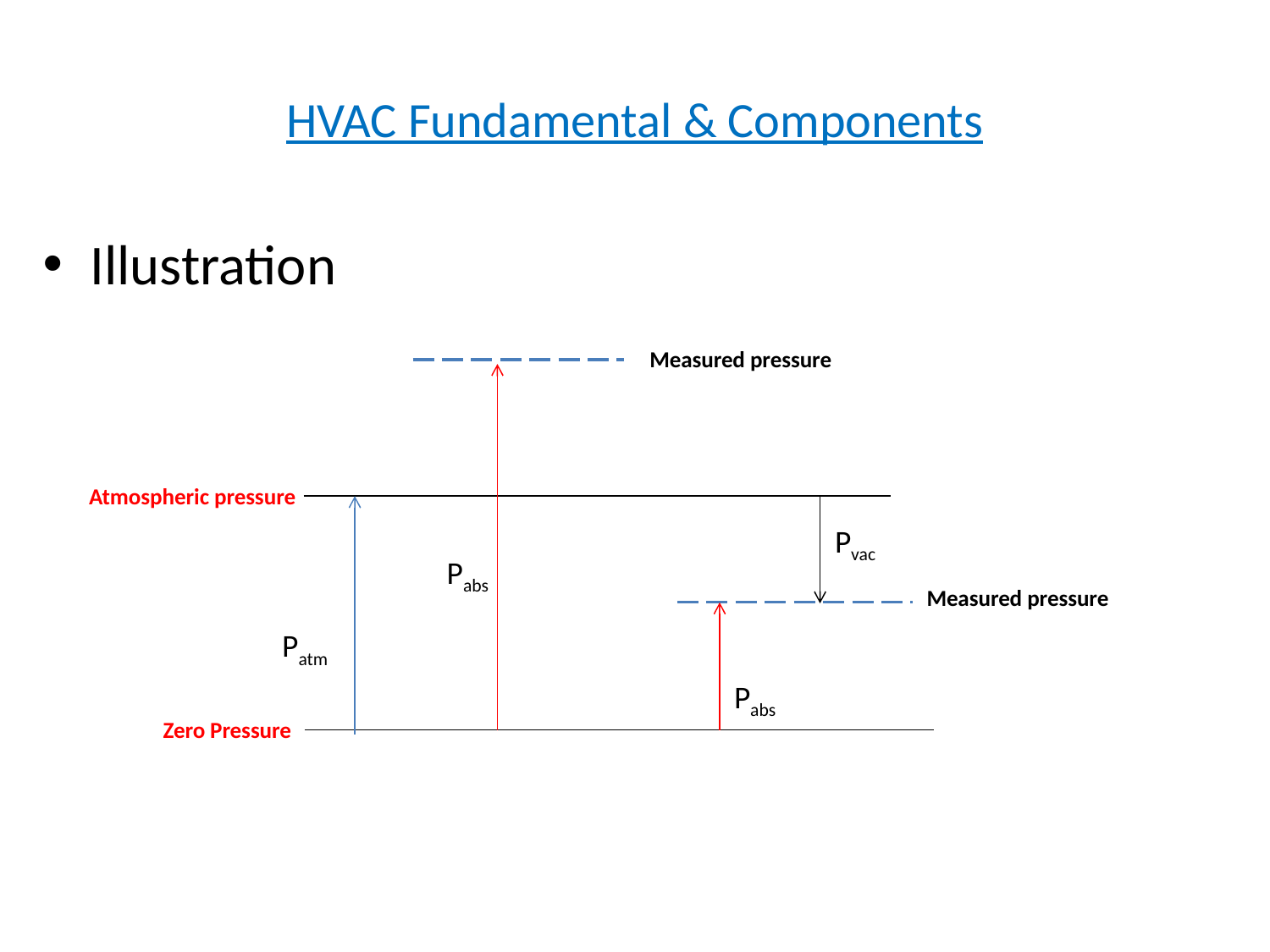

# HVAC Fundamental & Components
Illustration
Measured pressure
Atmospheric pressure
Pvac
Pabs
Measured pressure
Patm
Pabs
Zero Pressure